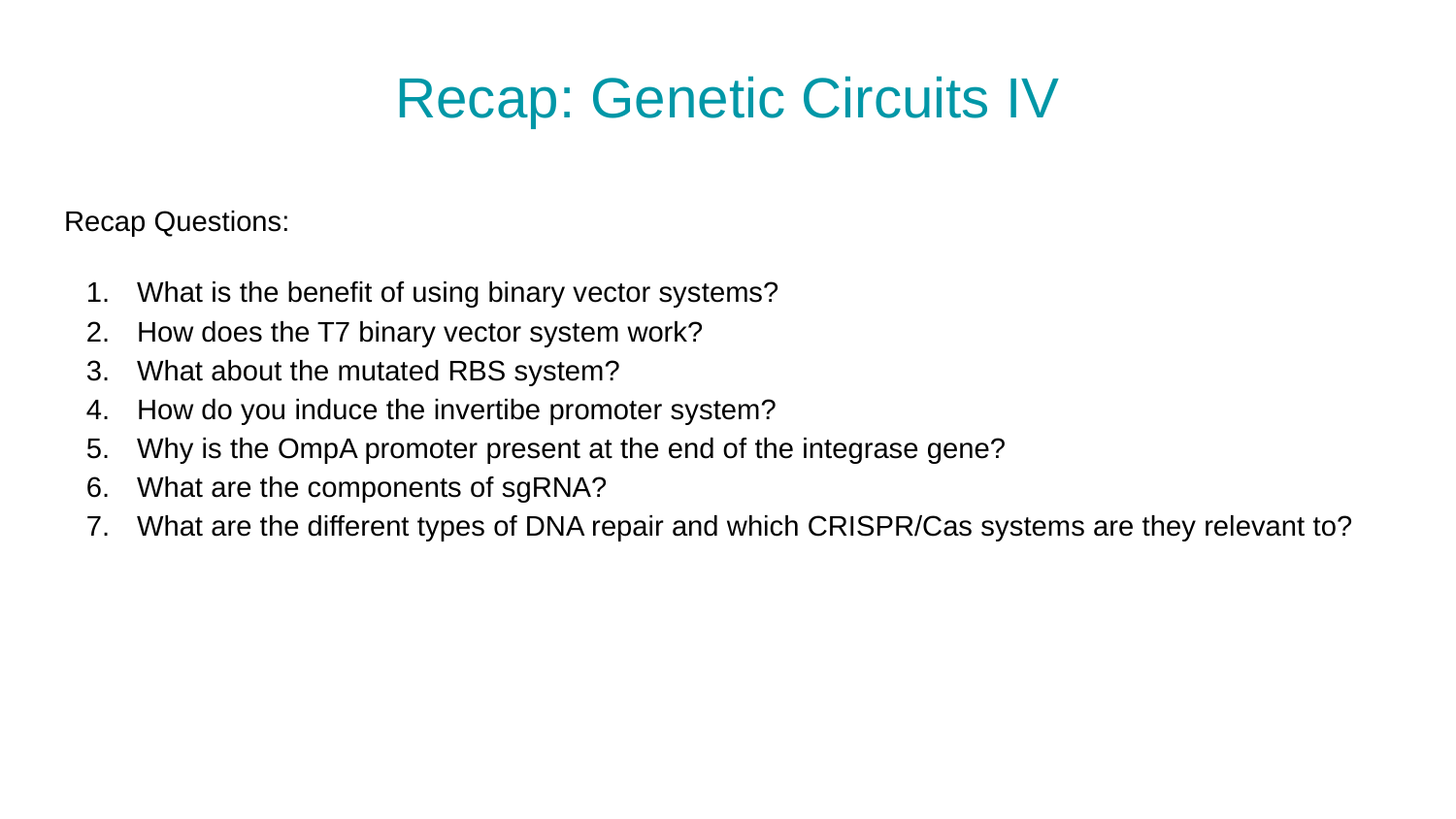

# Recap: Genetic Circuits IV
Recap Questions:
What is the benefit of using binary vector systems?
How does the T7 binary vector system work?
What about the mutated RBS system?
How do you induce the invertibe promoter system?
Why is the OmpA promoter present at the end of the integrase gene?
What are the components of sgRNA?
What are the different types of DNA repair and which CRISPR/Cas systems are they relevant to?